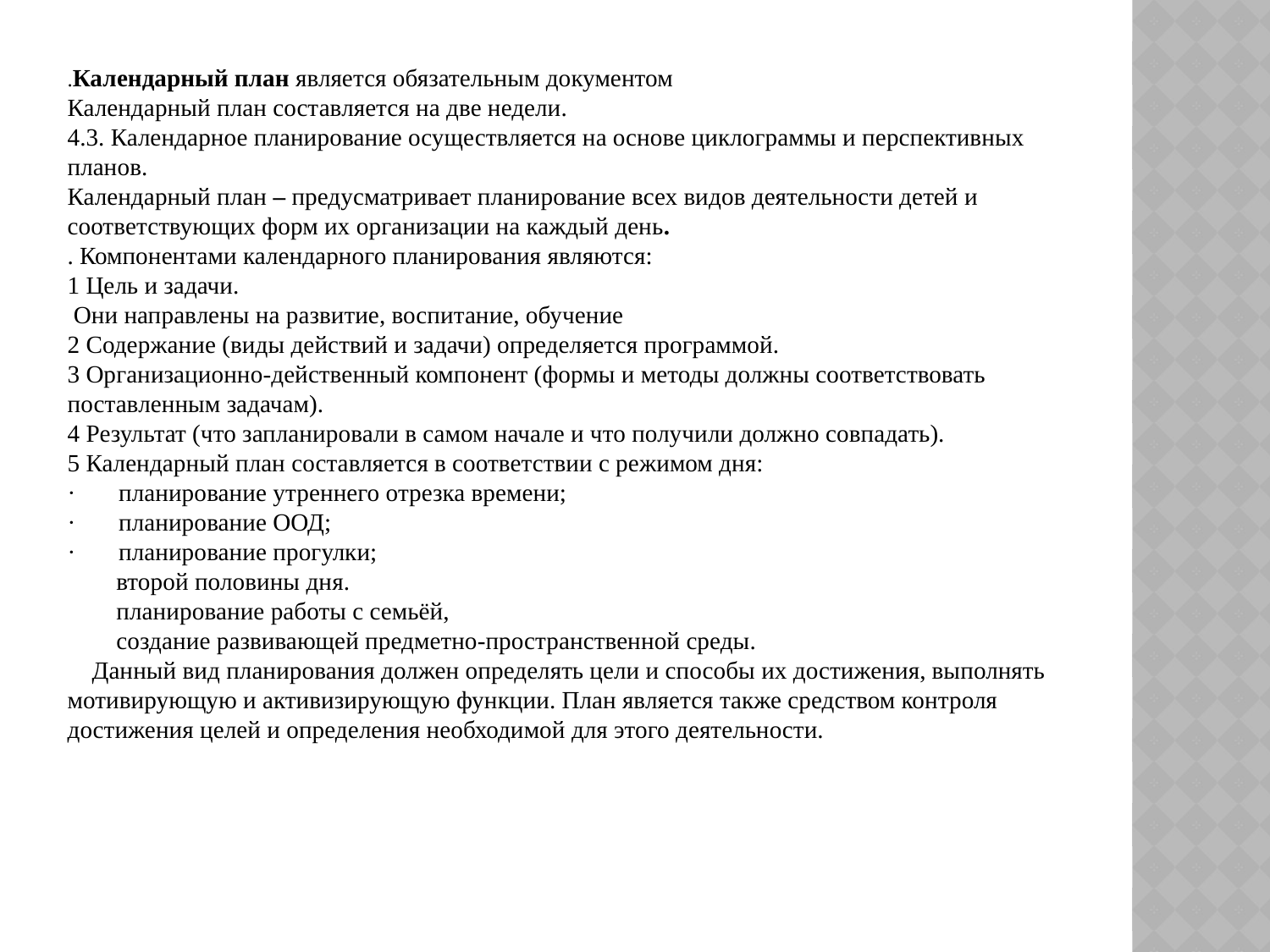

.Календарный план является обязательным документом
Календарный план составляется на две недели.
4.3. Календарное планирование осуществляется на основе циклограммы и перспективных планов.
Календарный план – предусматривает планирование всех видов деятельности детей и соответствующих форм их организации на каждый день.
. Компонентами календарного планирования являются:
1 Цель и задачи.
 Они направлены на развитие, воспитание, обучение
2 Содержание (виды действий и задачи) определяется программой.
3 Организационно-действенный компонент (формы и методы должны соответствовать поставленным задачам).
4 Результат (что запланировали в самом начале и что получили должно совпадать).
5 Календарный план составляется в соответствии с режимом дня:
·       планирование утреннего отрезка времени;
·       планирование ООД;
·       планирование прогулки;
        второй половины дня.
        планирование работы с семьёй,
        создание развивающей предметно-пространственной среды.
    Данный вид планирования должен определять цели и способы их достижения, выполнять мотивирующую и активизирующую функции. План является также средством контроля достижения целей и определения необходимой для этого деятельности.